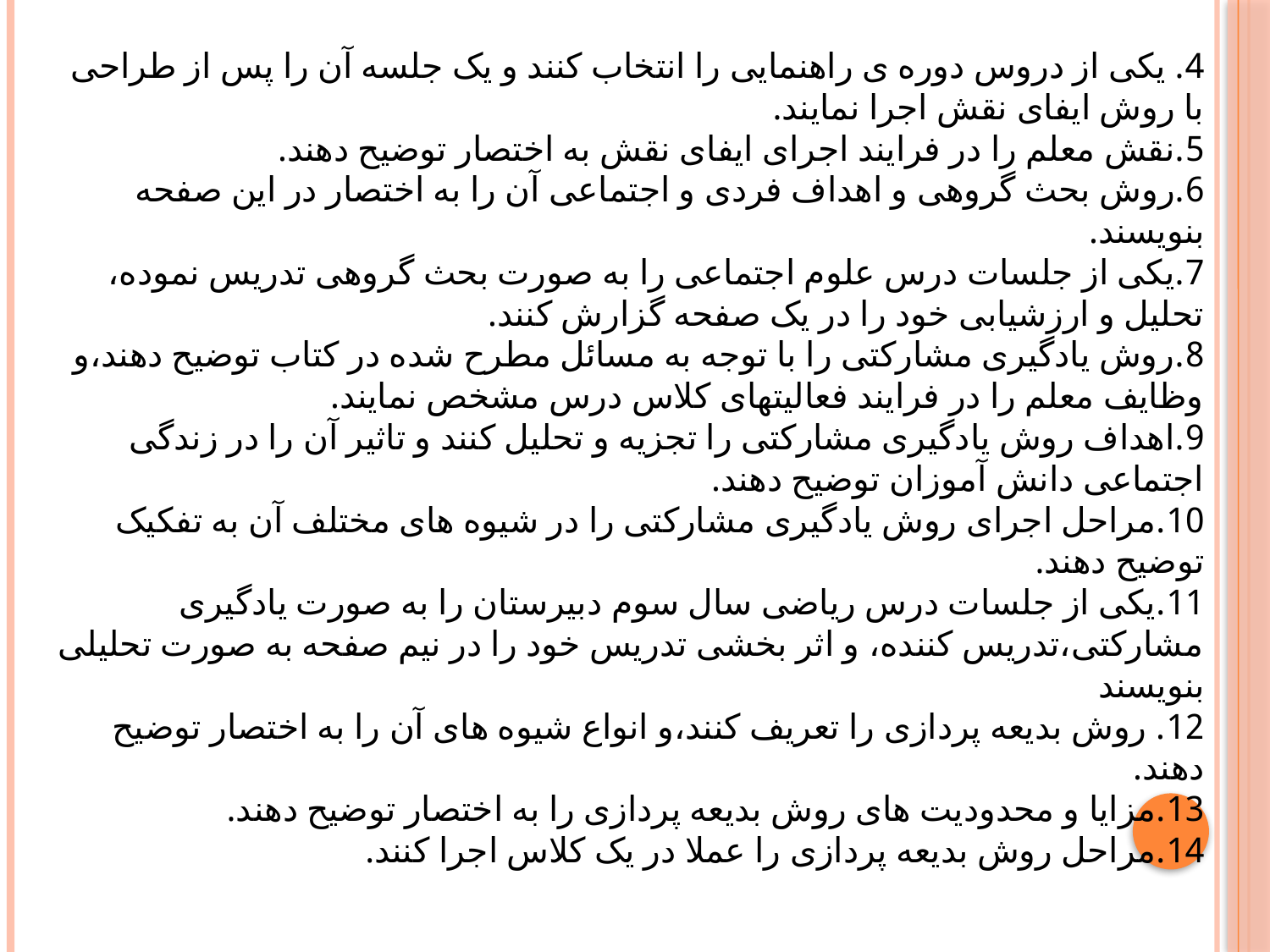

# 4. یکی از دروس دوره ی راهنمایی را انتخاب کنند و یک جلسه آن را پس از طراحی با روش ایفای نقش اجرا نمایند. 5.نقش معلم را در فرایند اجرای ایفای نقش به اختصار توضیح دهند. 6.روش بحث گروهی و اهداف فردی و اجتماعی آن را به اختصار در این صفحه بنویسند. 7.یکی از جلسات درس علوم اجتماعی را به صورت بحث گروهی تدریس نموده، تحلیل و ارزشیابی خود را در یک صفحه گزارش کنند. 8.روش یادگیری مشارکتی را با توجه به مسائل مطرح شده در کتاب توضیح دهند،و وظایف معلم را در فرایند فعالیتهای کلاس درس مشخص نمایند. 9.اهداف روش یادگیری مشارکتی را تجزیه و تحلیل کنند و تاثیر آن را در زندگی اجتماعی دانش آموزان توضیح دهند. 10.مراحل اجرای روش یادگیری مشارکتی را در شیوه های مختلف آن به تفکیک توضیح دهند. 11.یکی از جلسات درس ریاضی سال سوم دبیرستان را به صورت یادگیری مشارکتی،تدریس کننده، و اثر بخشی تدریس خود را در نیم صفحه به صورت تحلیلی بنویسند 12. روش بدیعه پردازی را تعریف کنند،و انواع شیوه های آن را به اختصار توضیح دهند. 13.مزایا و محدودیت های روش بدیعه پردازی را به اختصار توضیح دهند. 14.مراحل روش بدیعه پردازی را عملا در یک کلاس اجرا کنند.